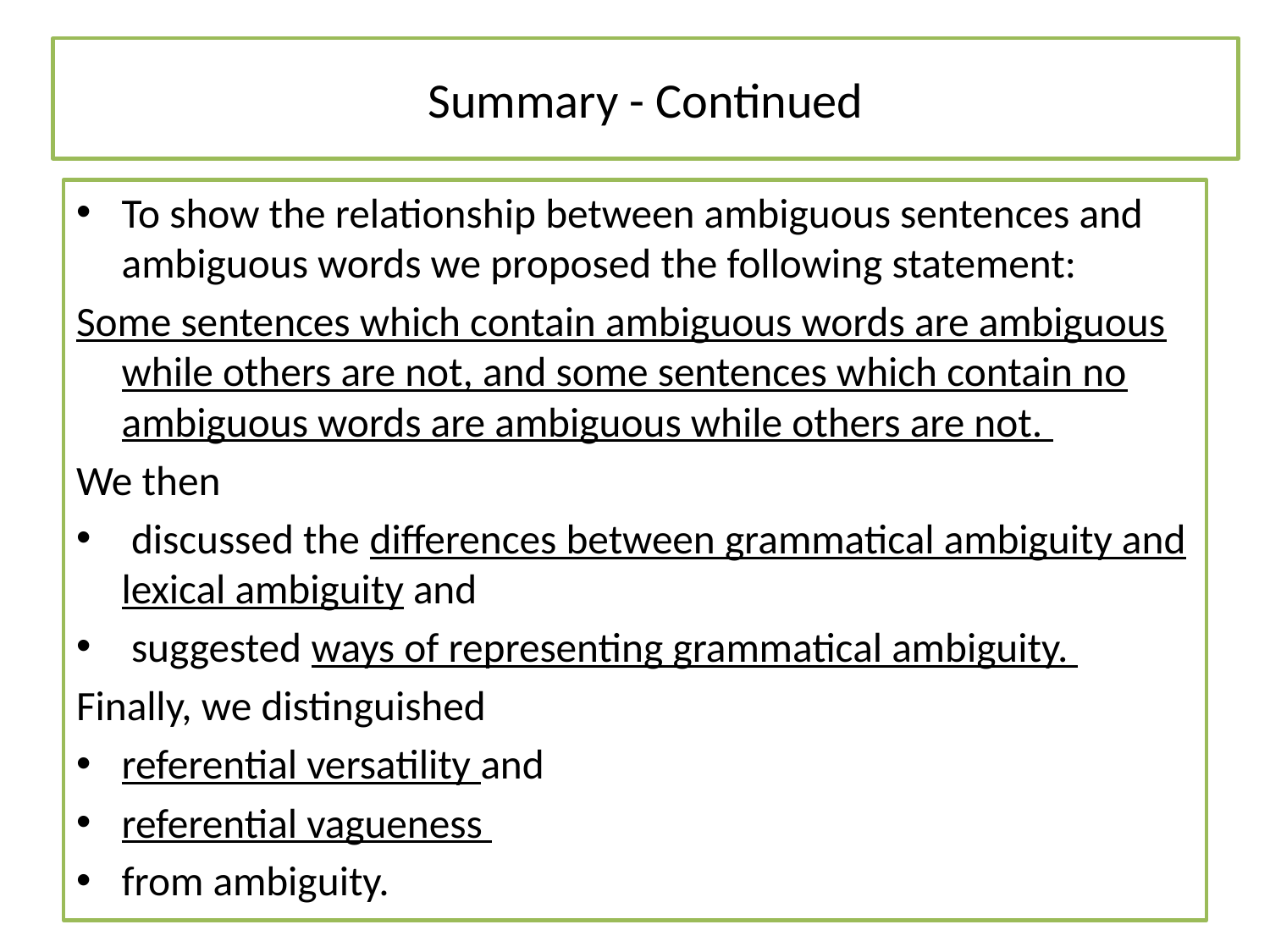

# Summary - Continued
To show the relationship between ambiguous sentences and ambiguous words we proposed the following statement:
Some sentences which contain ambiguous words are ambiguous while others are not, and some sentences which contain no ambiguous words are ambiguous while others are not.
We then
 discussed the differences between grammatical ambiguity and lexical ambiguity and
 suggested ways of representing grammatical ambiguity.
Finally, we distinguished
referential versatility and
referential vagueness
from ambiguity.